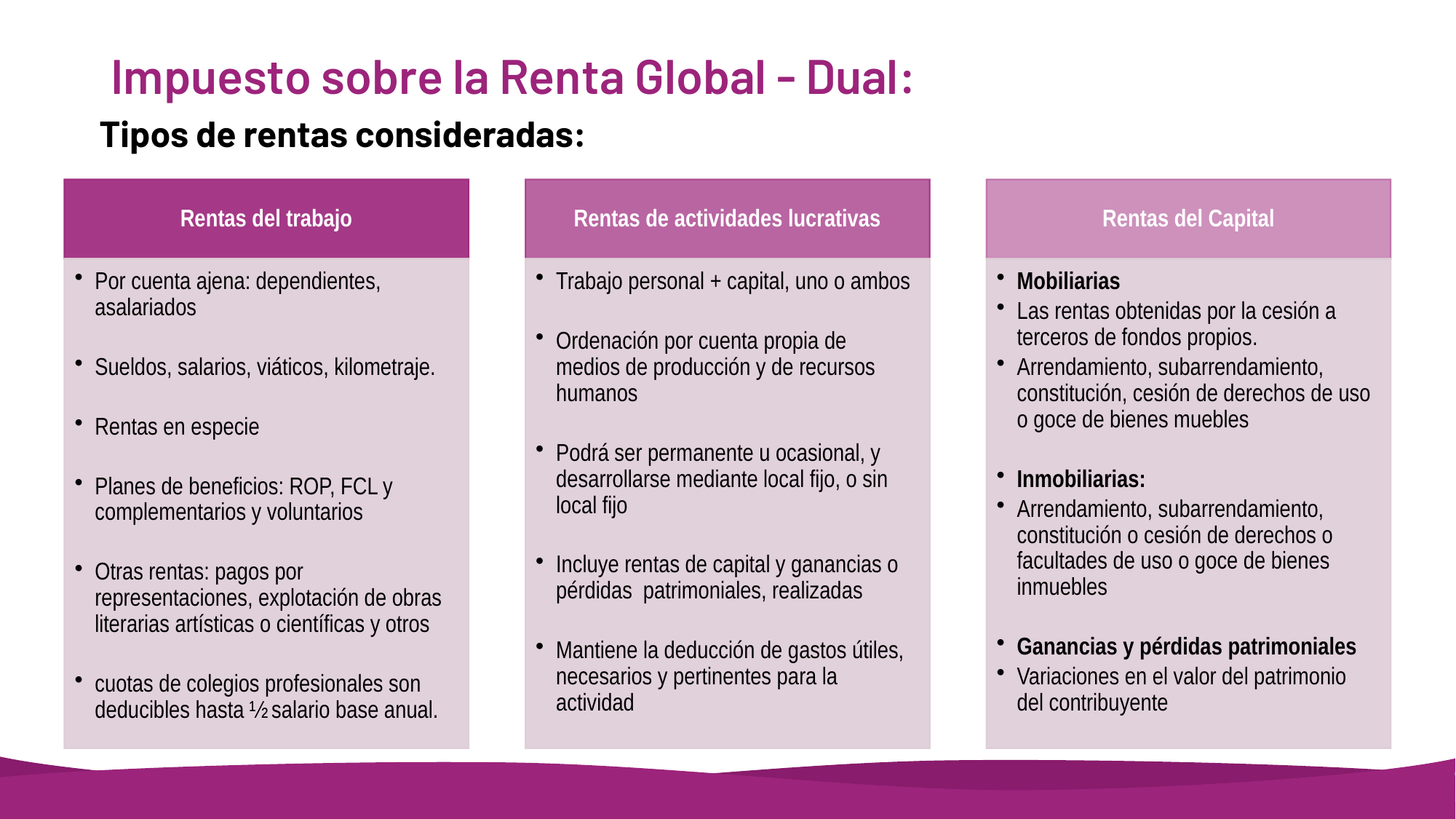

# Impuesto sobre la Renta Global - Dual:
Tipos de rentas consideradas:
Rentas del trabajo
Por cuenta ajena: dependientes, asalariados

Sueldos, salarios, viáticos, kilometraje.

Rentas en especie

Planes de beneficios: ROP, FCL y complementarios y voluntarios

Otras rentas: pagos por representaciones, explotación de obras literarias artísticas o científicas y otros

cuotas de colegios profesionales son deducibles hasta ½ salario base anual.
Rentas de actividades lucrativas
Trabajo personal + capital, uno o ambos

Ordenación por cuenta propia de medios de producción y de recursos humanos

Podrá ser permanente u ocasional, y desarrollarse mediante local fijo, o sin local fijo

Incluye rentas de capital y ganancias o pérdidas  patrimoniales, realizadas

Mantiene la deducción de gastos útiles, necesarios y pertinentes para la actividad
Rentas del Capital
Mobiliarias
Las rentas obtenidas por la cesión a terceros de fondos propios.
Arrendamiento, subarrendamiento, constitución, cesión de derechos de uso o goce de bienes muebles

Inmobiliarias:
Arrendamiento, subarrendamiento, constitución o cesión de derechos o facultades de uso o goce de bienes inmuebles

Ganancias y pérdidas patrimoniales
Variaciones en el valor del patrimonio del contribuyente